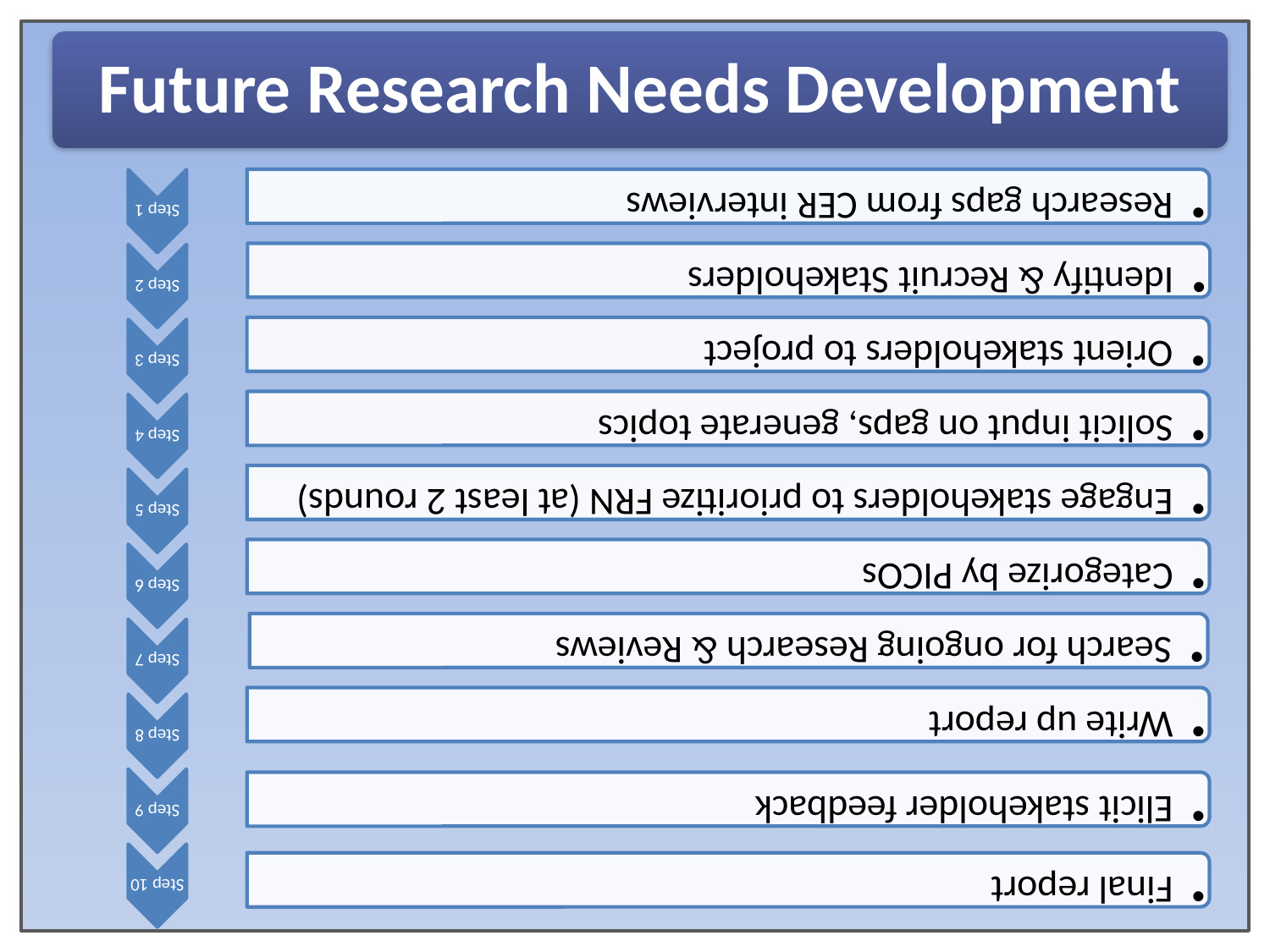

Future Research Needs Development
Step 1
Research gaps from CER interviews
Step 2
Identify & Recruit Stakeholders
Step 3
Orient stakeholders to project
Step 4
Solicit input on gaps, generate topics
Step 5
Engage stakeholders to prioritize FRN (at least 2 rounds)
Step 6
Categorize by PICOs
Step 7
Search for ongoing Research & Reviews
Step 8
Write up report
Step 9
Elicit stakeholder feedback
Step 10
Final report